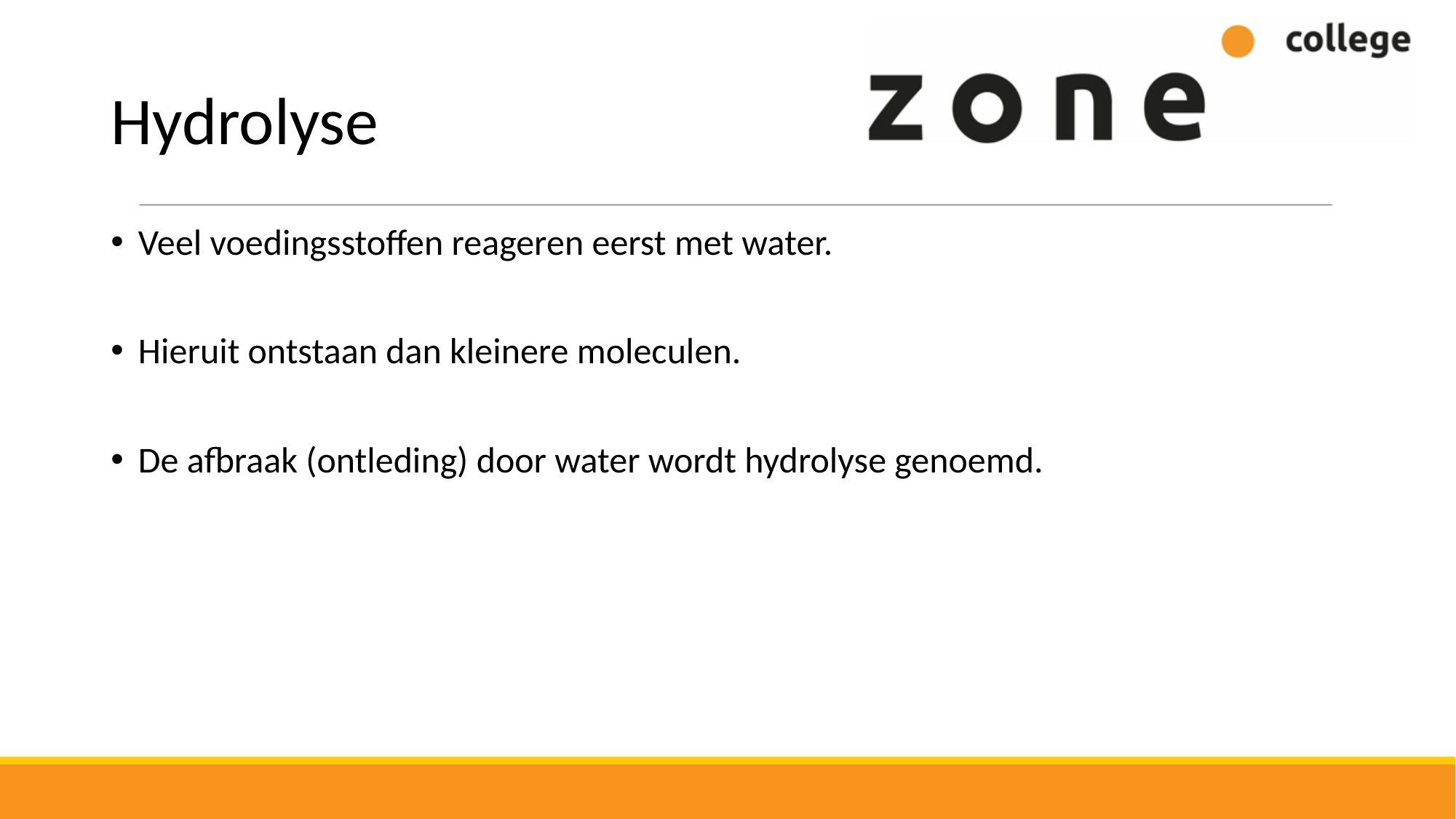

# Hydrolyse
Veel voedingsstoffen reageren eerst met water.

Hieruit ontstaan dan kleinere moleculen.

De afbraak (ontleding) door water wordt hydrolyse genoemd.